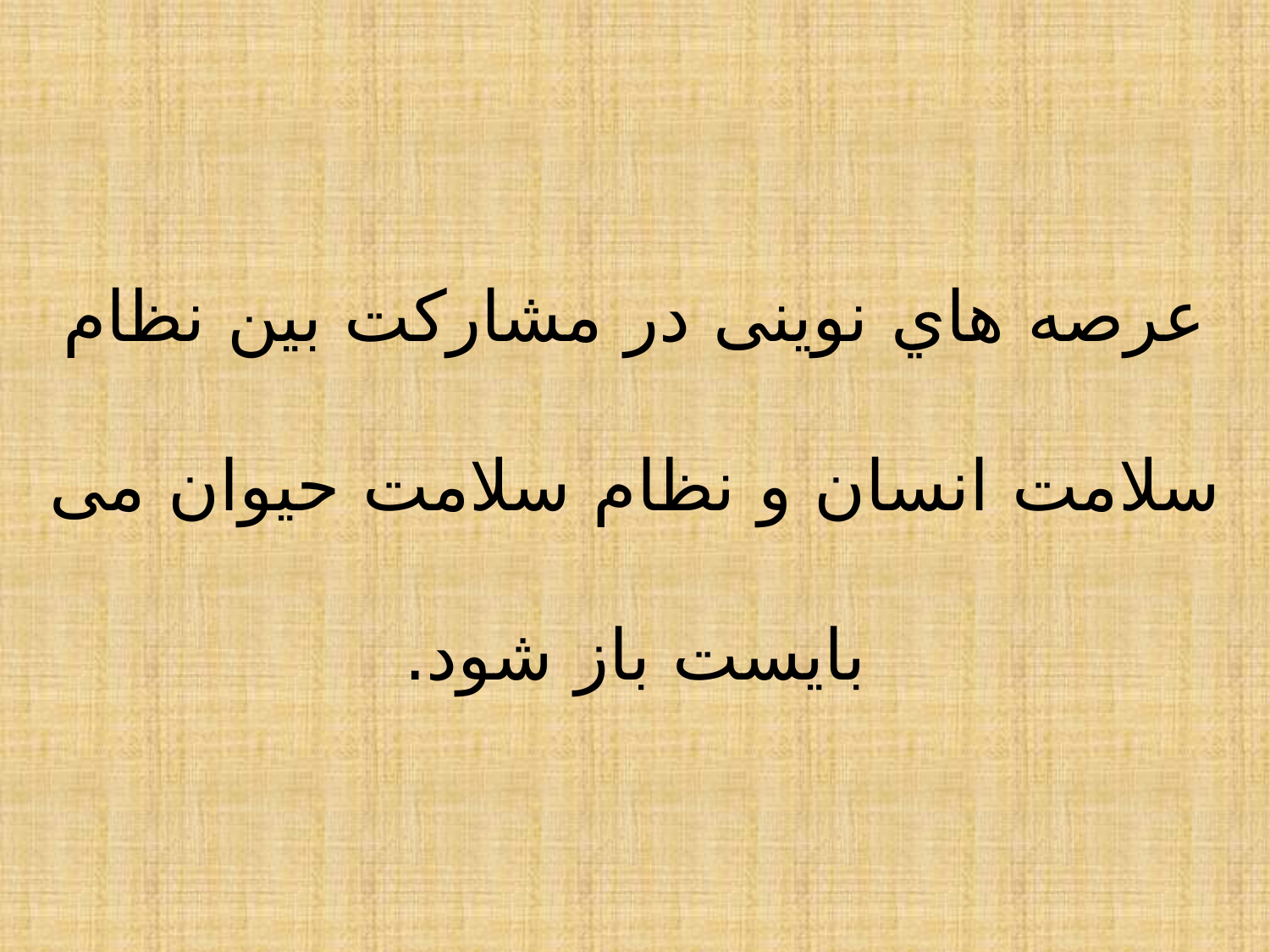

# عرصه هاي نوينی در مشاركت بين نظام سلامت انسان و نظام سلامت حيوان می بایست باز شود.